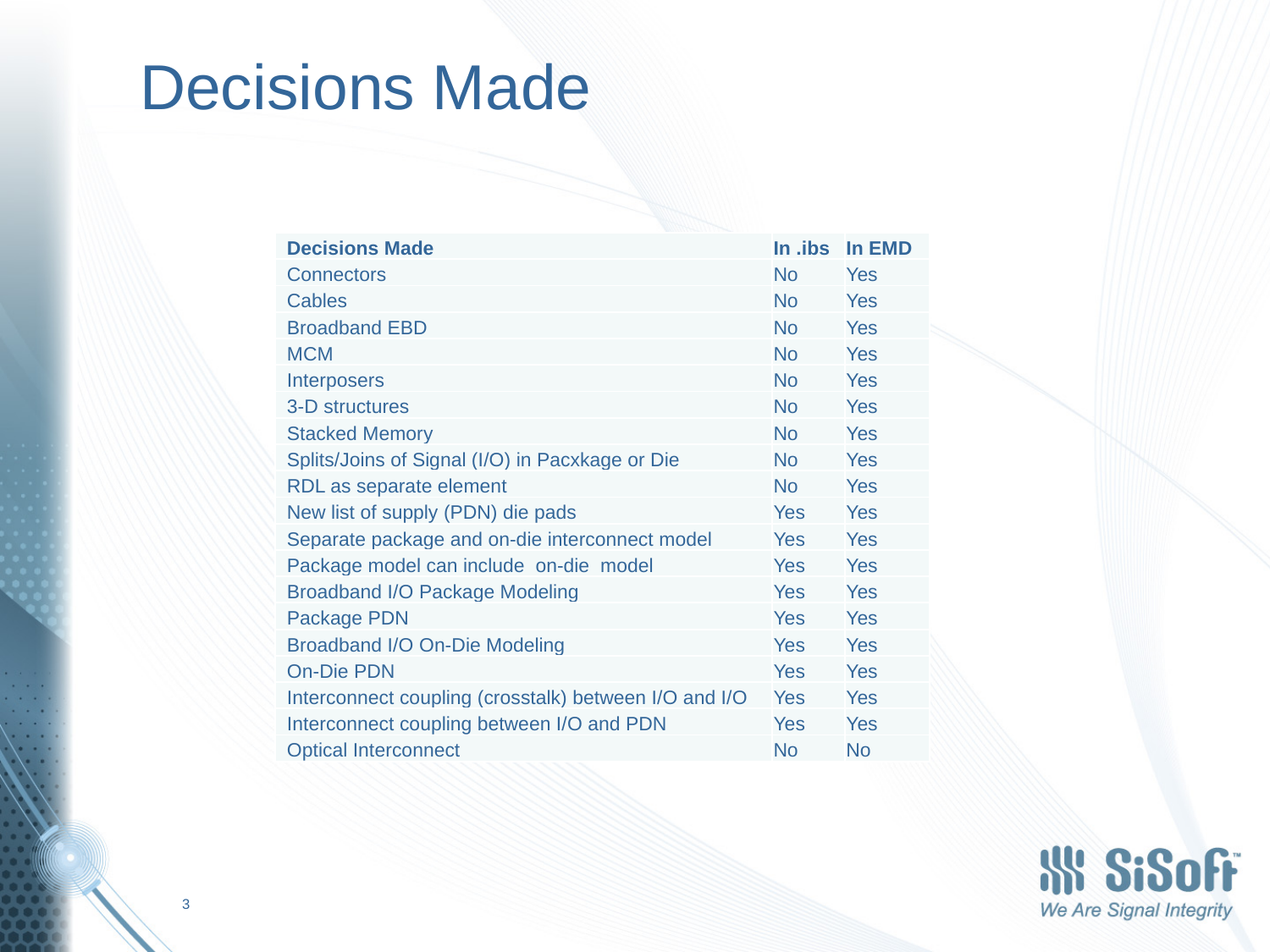

# Decisions Made
| Decisions Made | In .ibs | In EMD |
| --- | --- | --- |
| Connectors | No | Yes |
| Cables | No | Yes |
| Broadband EBD | No | Yes |
| MCM | No | Yes |
| Interposers | No | Yes |
| 3-D structures | No | Yes |
| Stacked Memory | No | Yes |
| Splits/Joins of Signal (I/O) in Pacxkage or Die | No | Yes |
| RDL as separate element | No | Yes |
| New list of supply (PDN) die pads | Yes | Yes |
| Separate package and on-die interconnect model | Yes | Yes |
| Package model can include on-die model | Yes | Yes |
| Broadband I/O Package Modeling | Yes | Yes |
| Package PDN | Yes | Yes |
| Broadband I/O On-Die Modeling | Yes | Yes |
| On-Die PDN | Yes | Yes |
| Interconnect coupling (crosstalk) between I/O and I/O | Yes | Yes |
| Interconnect coupling between I/O and PDN | Yes | Yes |
| Optical Interconnect | No | No |
3